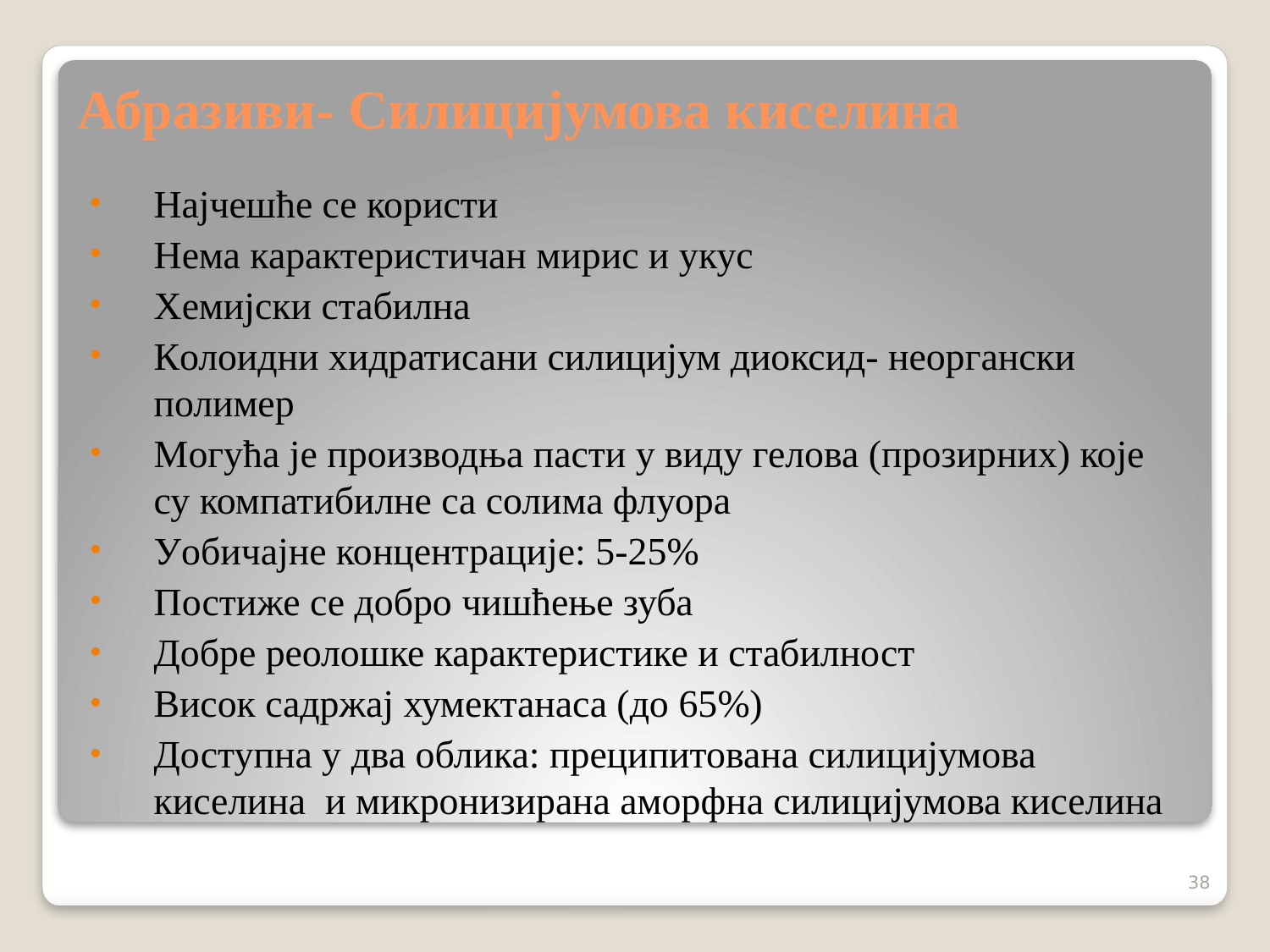

# Абразиви- Силицијумова киселина
Најчешће се користи
Нема карактеристичан мирис и укус
Хемијски стабилна
Колоидни хидратисани силицијум диоксид- неоргански полимер
Могућа је производња пасти у виду гелова (прозирних) које су компатибилне са солима флуора
Уобичајне концентрације: 5-25%
Постиже се добро чишћење зуба
Добре реолошке карактеристике и стабилност
Висок садржај хумектанаса (до 65%)
Доступна у два облика: преципитована силицијумова киселина  и микронизирана аморфна силицијумова киселина

38